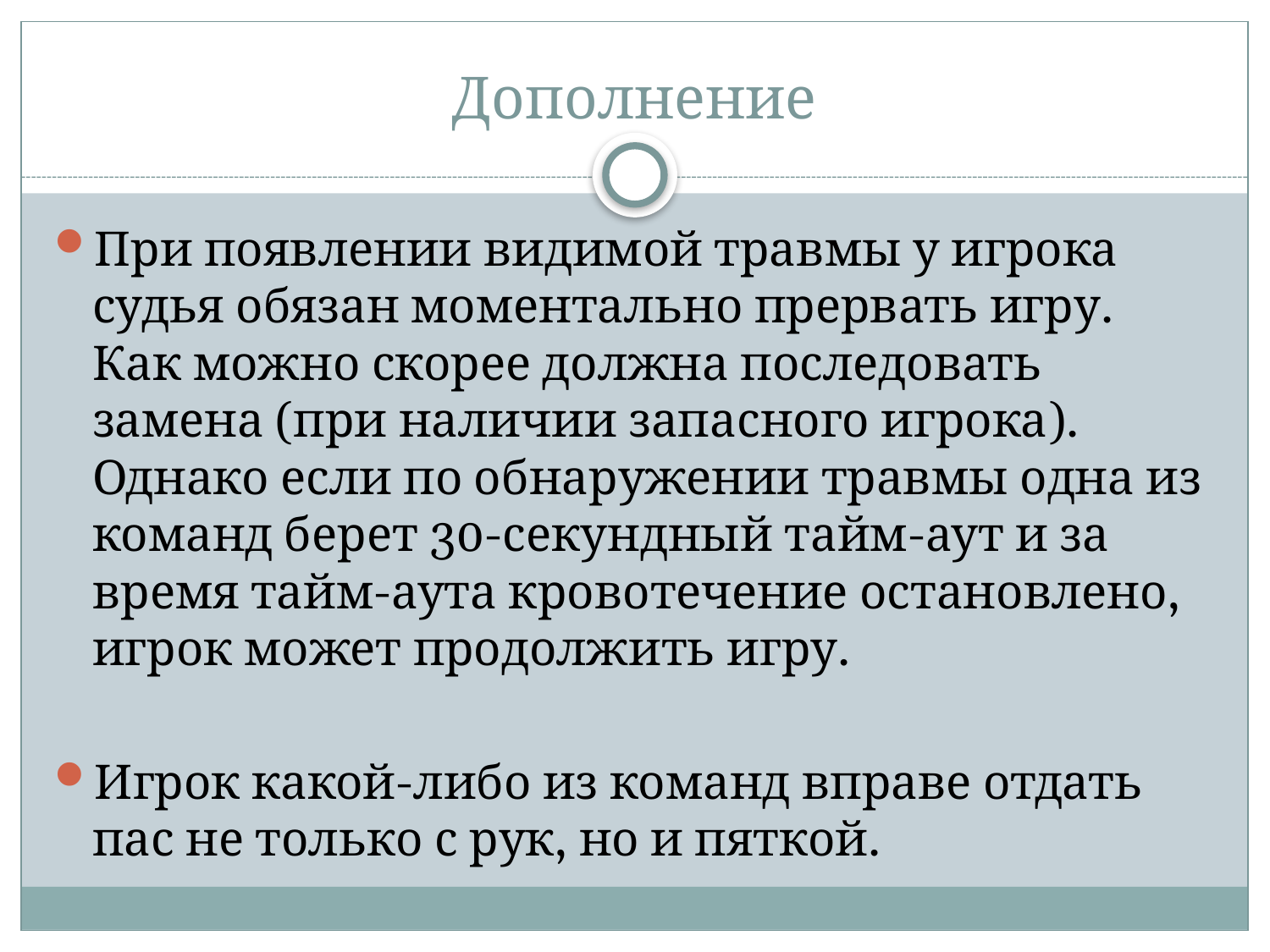

# Дополнение
При появлении видимой травмы у игрока судья обязан моментально прервать игру. Как можно скорее должна последовать замена (при наличии запасного игрока). Однако если по обнаружении травмы одна из команд берет 30-секундный тайм-аут и за время тайм-аута кровотечение остановлено, игрок может продолжить игру.

Игрок какой-либо из команд вправе отдать пас не только с рук, но и пяткой.